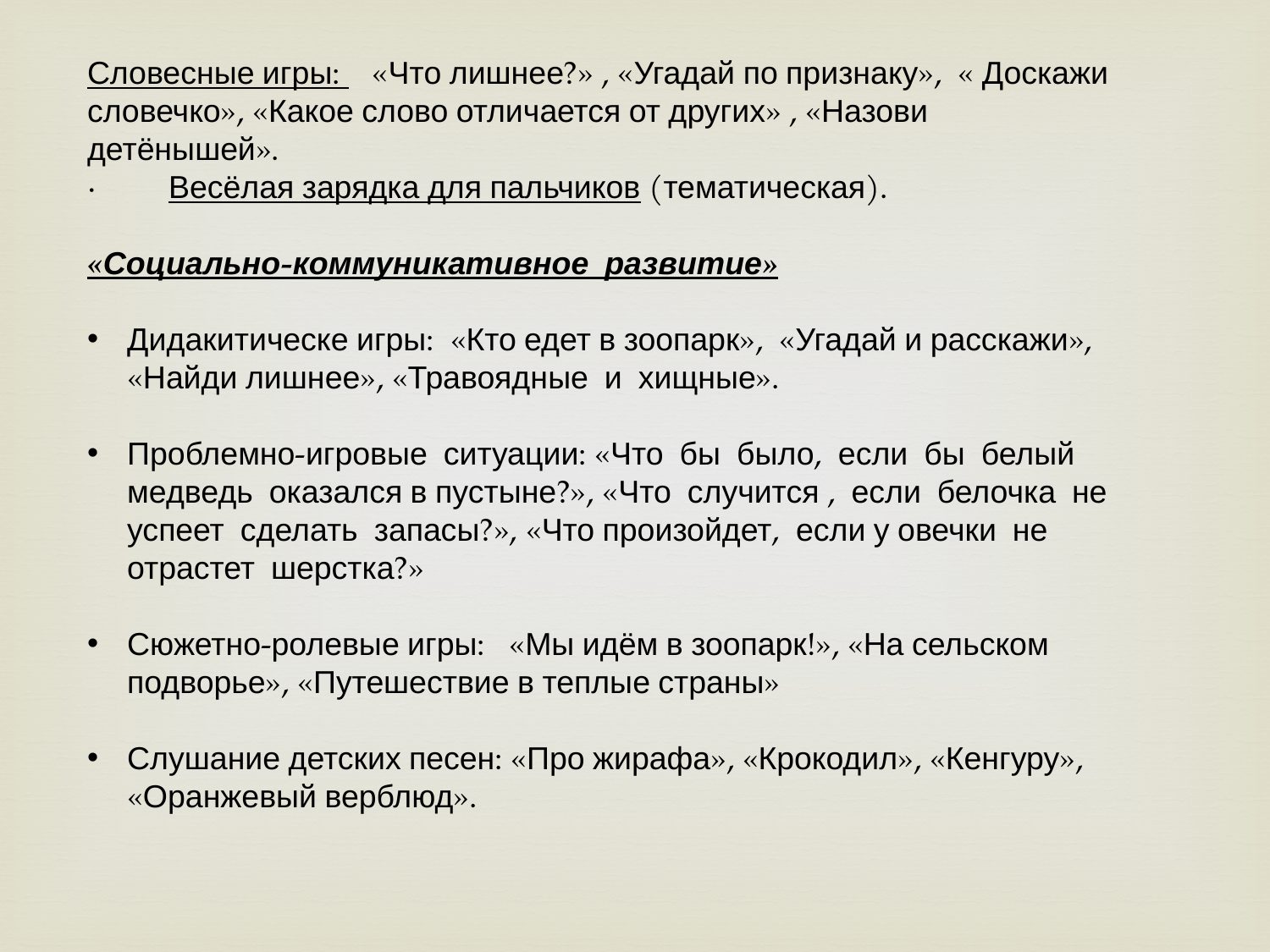

Словесные игры:    «Что лишнее?» , «Угадай по признаку»,  « Доскажи словечко», «Какое слово отличается от других» , «Назови детёнышей».
·         Весёлая зарядка для пальчиков (тематическая).

«Социально-коммуникативное  развитие»

Дидакитическе игры:  «Кто едет в зоопарк»,  «Угадай и расскажи», «Найди лишнее», «Травоядные  и  хищные».

Проблемно-игровые  ситуации: «Что  бы  было,  если  бы  белый  медведь  оказался в пустыне?», «Что  случится ,  если  белочка  не  успеет  сделать  запасы?», «Что произойдет,  если у овечки  не  отрастет  шерстка?»

Сюжетно-ролевые игры:   «Мы идём в зоопарк!», «На сельском подворье», «Путешествие в теплые страны»

Слушание детских песен: «Про жирафа», «Крокодил», «Кенгуру», «Оранжевый верблюд».